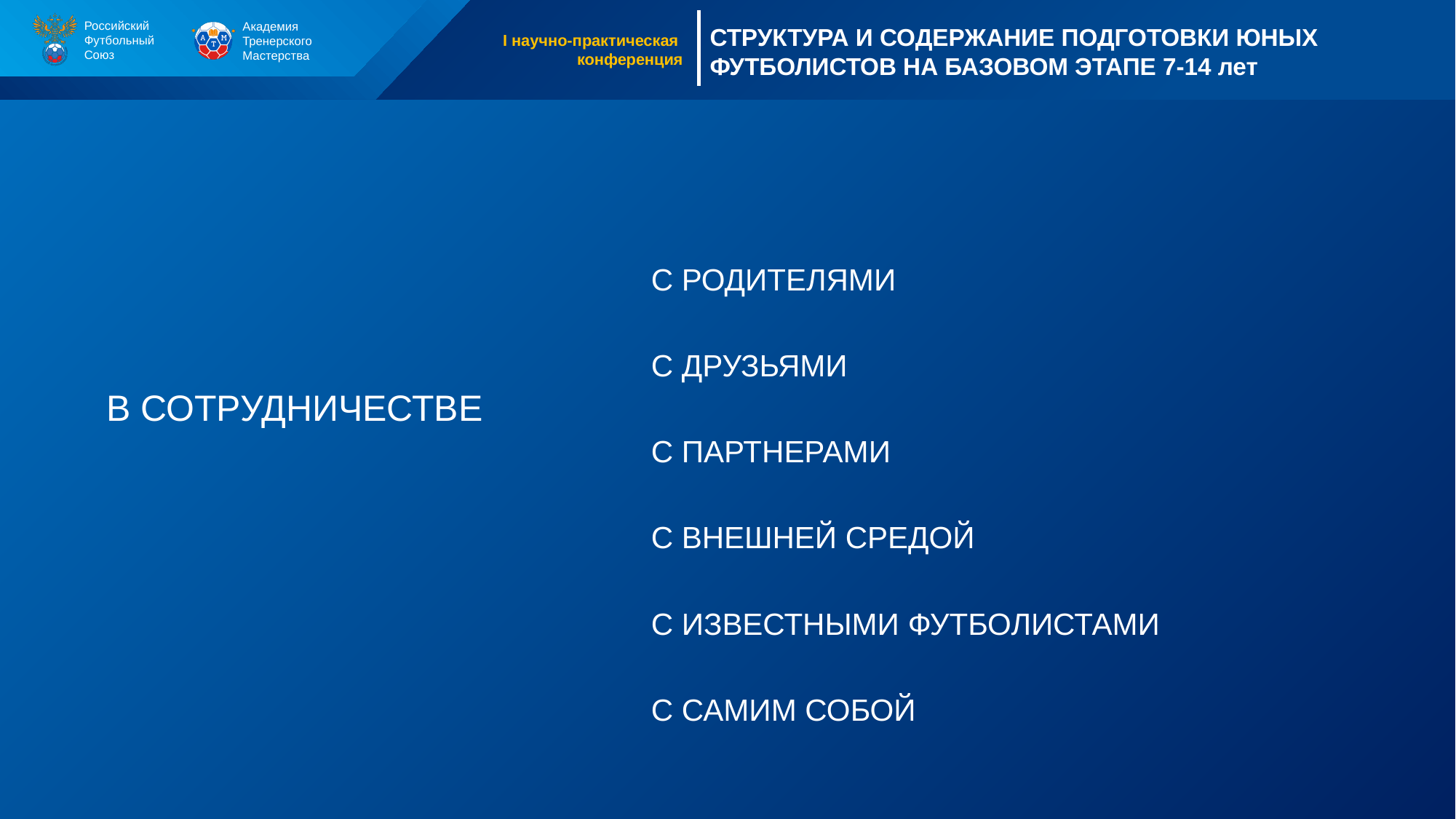

С РОДИТЕЛЯМИ
С ДРУЗЬЯМИ
С ПАРТНЕРАМИ
С ВНЕШНЕЙ СРЕДОЙ
С ИЗВЕСТНЫМИ ФУТБОЛИСТАМИ
С САМИМ СОБОЙ
В СОТРУДНИЧЕСТВЕ